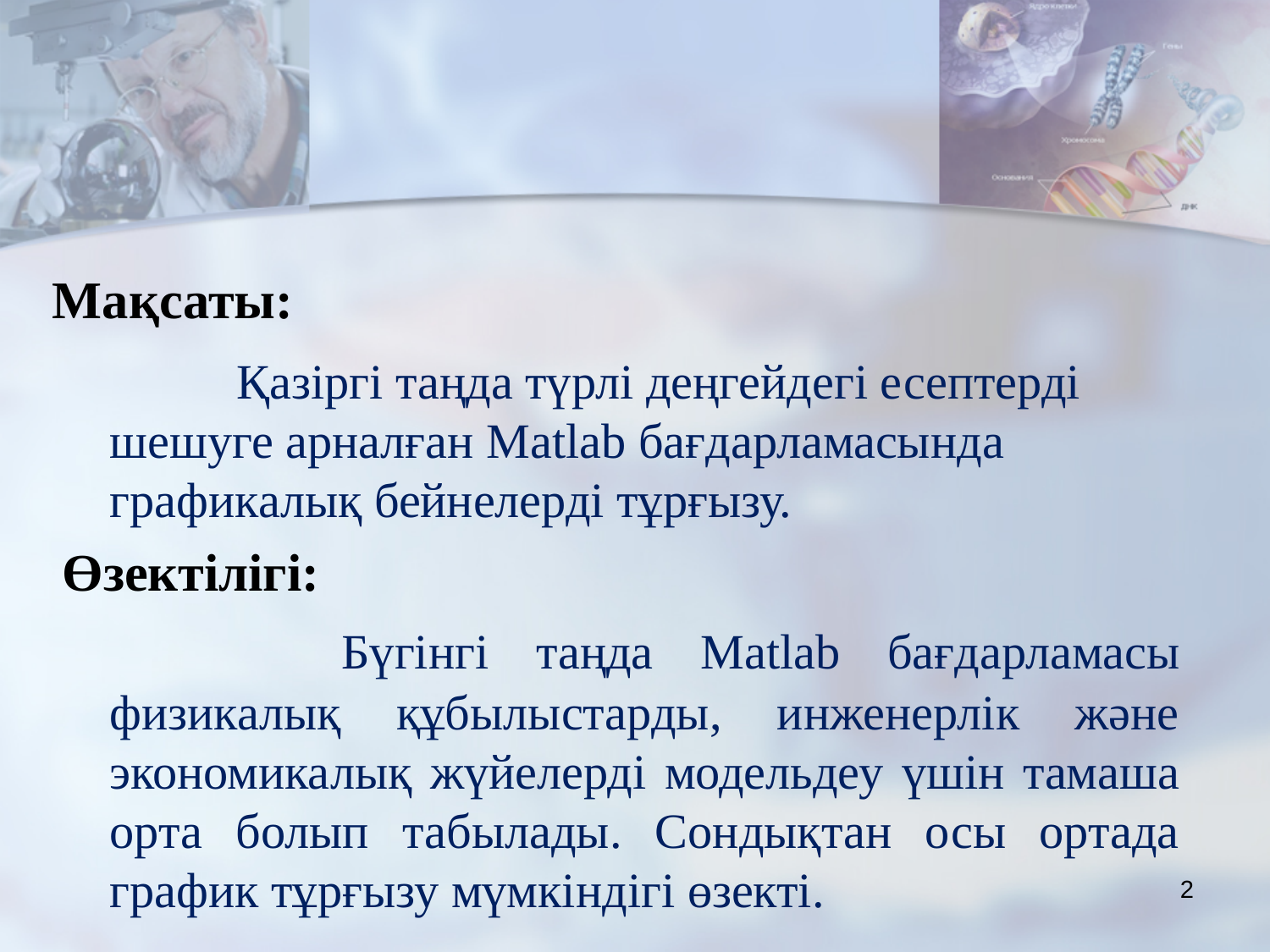

# Мақсаты:
		Қазіргі таңда түрлі деңгейдегі есептерді шешуге арналған Matlab бағдарламасында графикалық бейнелерді тұрғызу.
Өзектілігі:
   		Бүгінгі таңда Matlab бағдарламасы физикалық құбылыстарды, инженерлік және экономикалық жүйелерді модельдеу үшін тамаша орта болып табылады. Сондықтан осы ортада график тұрғызу мүмкіндігі өзекті.

2